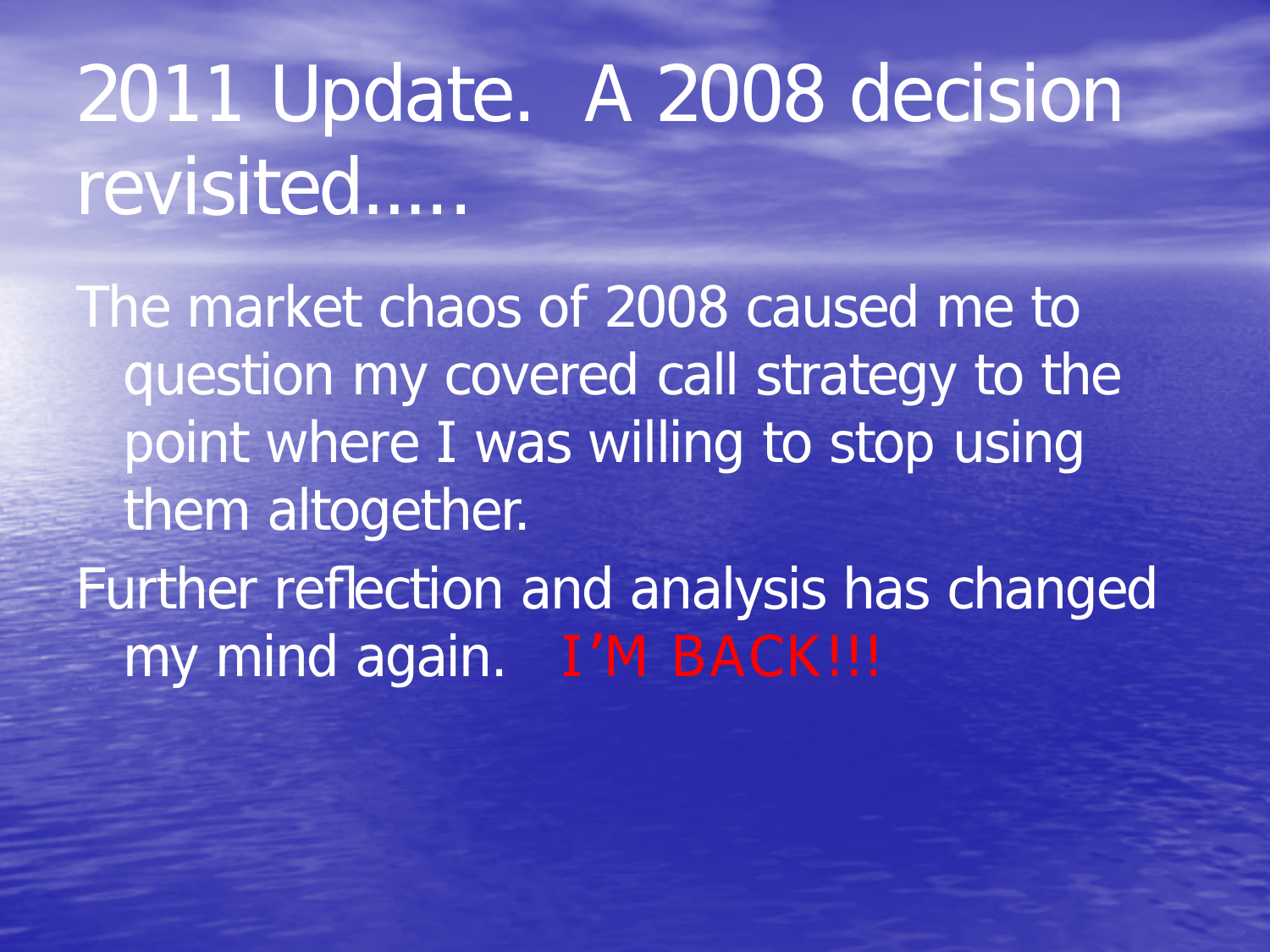

# 2011 Update.  A 2008 decision revisited…..
The market chaos of 2008 caused me to question my covered call strategy to the point where I was willing to stop using them altogether.
Further reflection and analysis has changed my mind again.   I’M BACK!!!